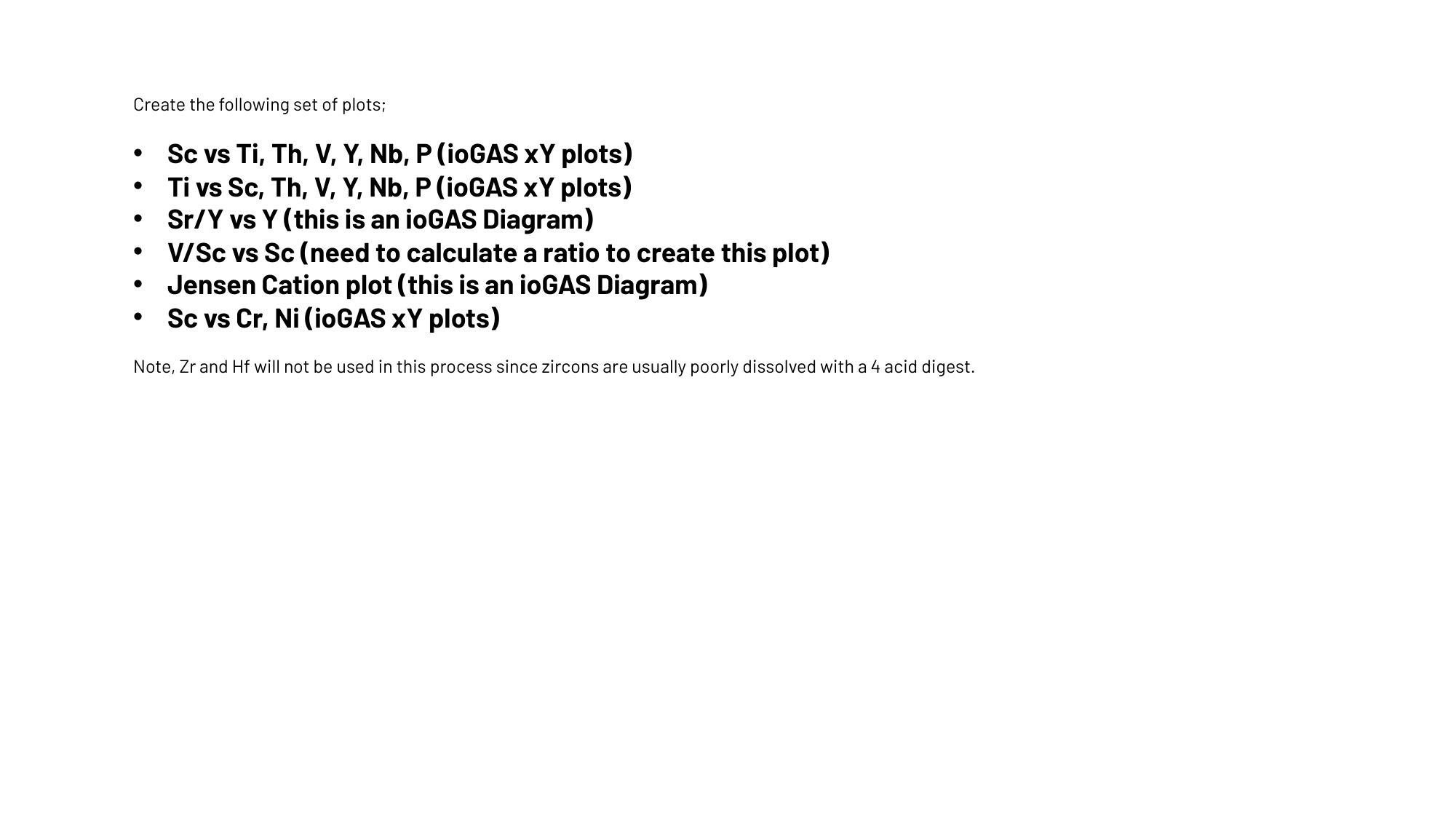

Create the following set of plots;

Sc vs Ti, Th, V, Y, Nb, P (ioGAS xY plots)
Ti vs Sc, Th, V, Y, Nb, P (ioGAS xY plots)
Sr/Y vs Y (this is an ioGAS Diagram)
V/Sc vs Sc (need to calculate a ratio to create this plot)
Jensen Cation plot (this is an ioGAS Diagram)
Sc vs Cr, Ni (ioGAS xY plots)

Note, Zr and Hf will not be used in this process since zircons are usually poorly dissolved with a 4 acid digest.